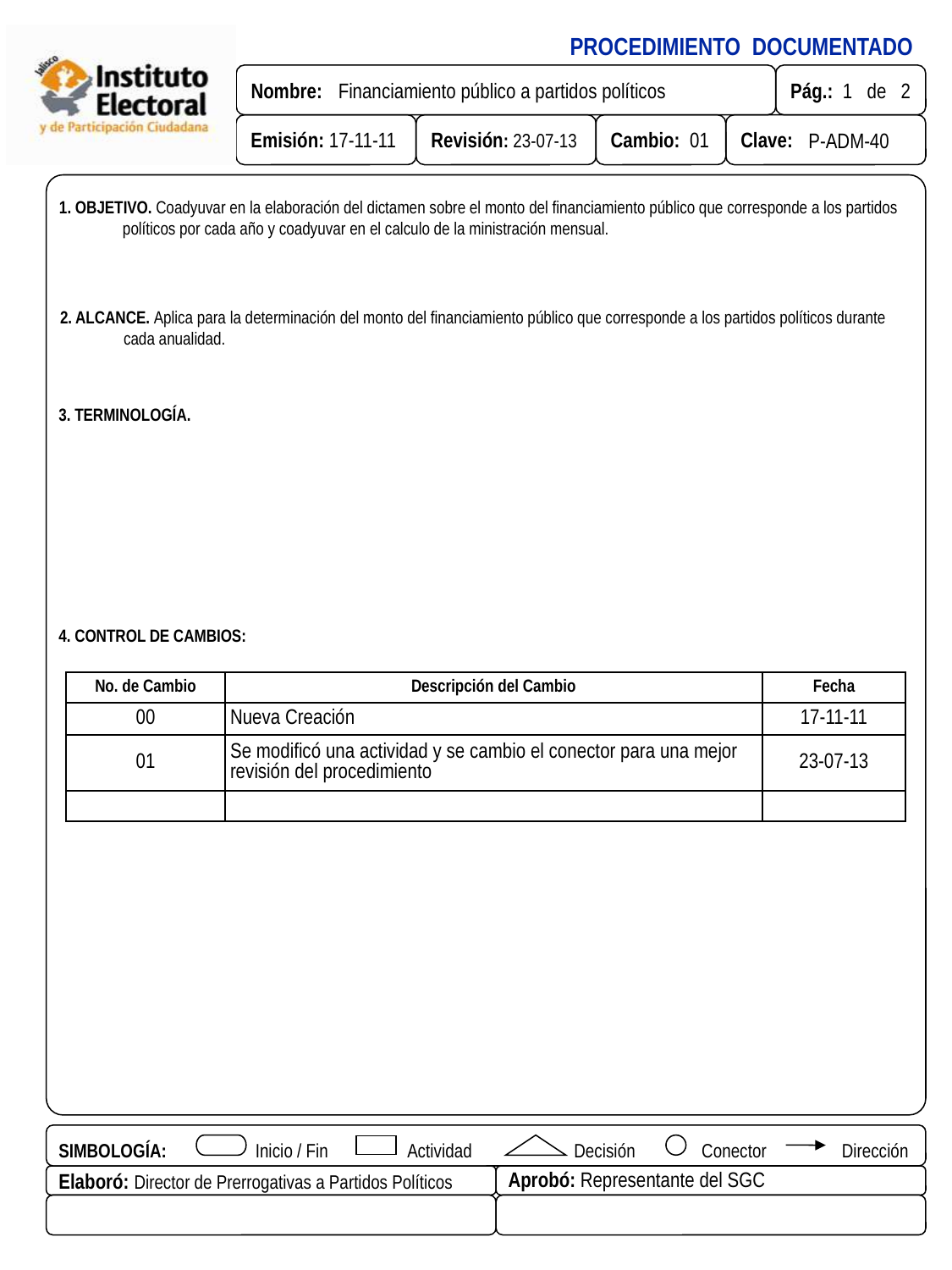

1. OBJETIVO. Coadyuvar en la elaboración del dictamen sobre el monto del financiamiento público que corresponde a los partidos políticos por cada año y coadyuvar en el calculo de la ministración mensual.
2. ALCANCE. Aplica para la determinación del monto del financiamiento público que corresponde a los partidos políticos durante cada anualidad.
3. TERMINOLOGÍA.
4. CONTROL DE CAMBIOS:
| No. de Cambio | Descripción del Cambio | Fecha |
| --- | --- | --- |
| 00 | Nueva Creación | 17-11-11 |
| 01 | Se modificó una actividad y se cambio el conector para una mejor revisión del procedimiento | 23-07-13 |
|  |  |  |